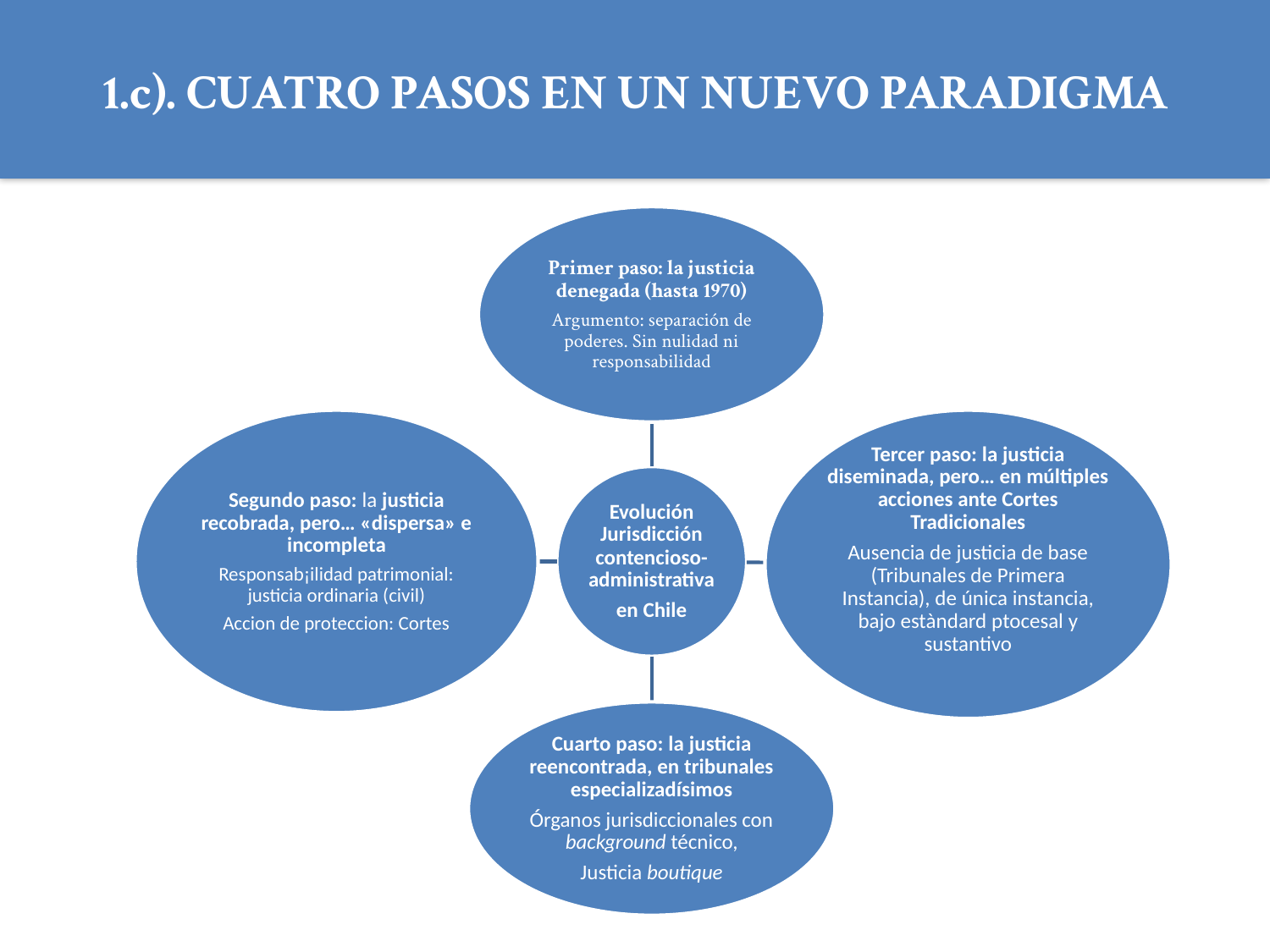

# 1.c). CUATRO PASOS EN UN NUEVO PARADIGMA
Evolución Jurisdicción contencioso-administrativa
en Chile

Primer paso: la justicia denegada (hasta 1970)
Argumento: separación de poderes. Sin nulidad ni responsabilidad

Tercer paso: la justicia diseminada, pero… en múltiples acciones ante Cortes Tradicionales
Ausencia de justicia de base (Tribunales de Primera Instancia), de única instancia, bajo estàndard ptocesal y sustantivo

Cuarto paso: la justicia reencontrada, en tribunales especializadísimos
Órganos jurisdiccionales con background técnico,
Justicia boutique

Segundo paso: la justicia recobrada, pero… «dispersa» e incompleta
Responsab¡ilidad patrimonial: justicia ordinaria (civil)
Accion de proteccion: Cortes